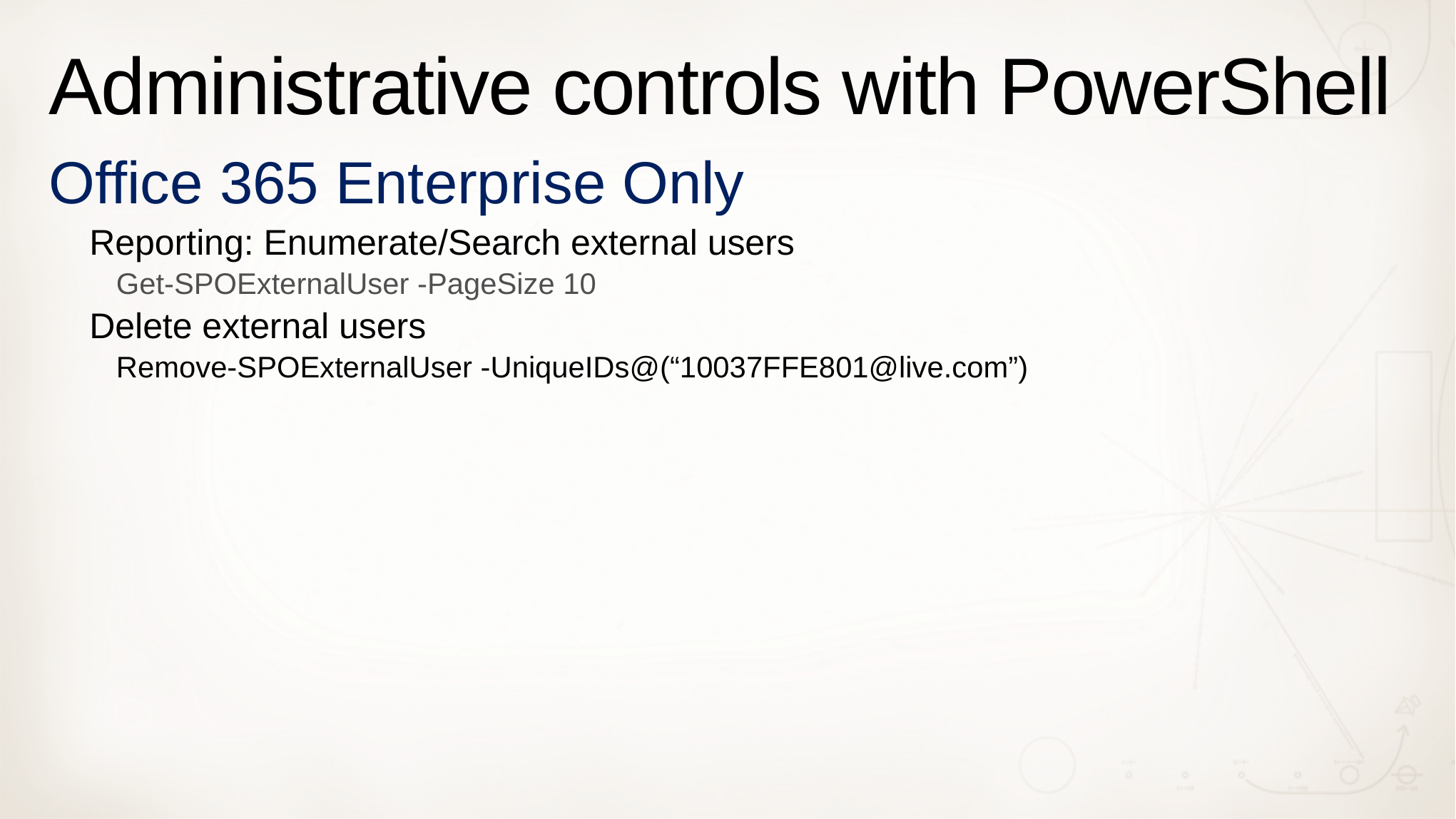

# Administrative controls with PowerShell
Office 365 Enterprise Only
Reporting: Enumerate/Search external users
Get-SPOExternalUser -PageSize 10
Delete external users
Remove-SPOExternalUser -UniqueIDs@(“10037FFE801@live.com”)